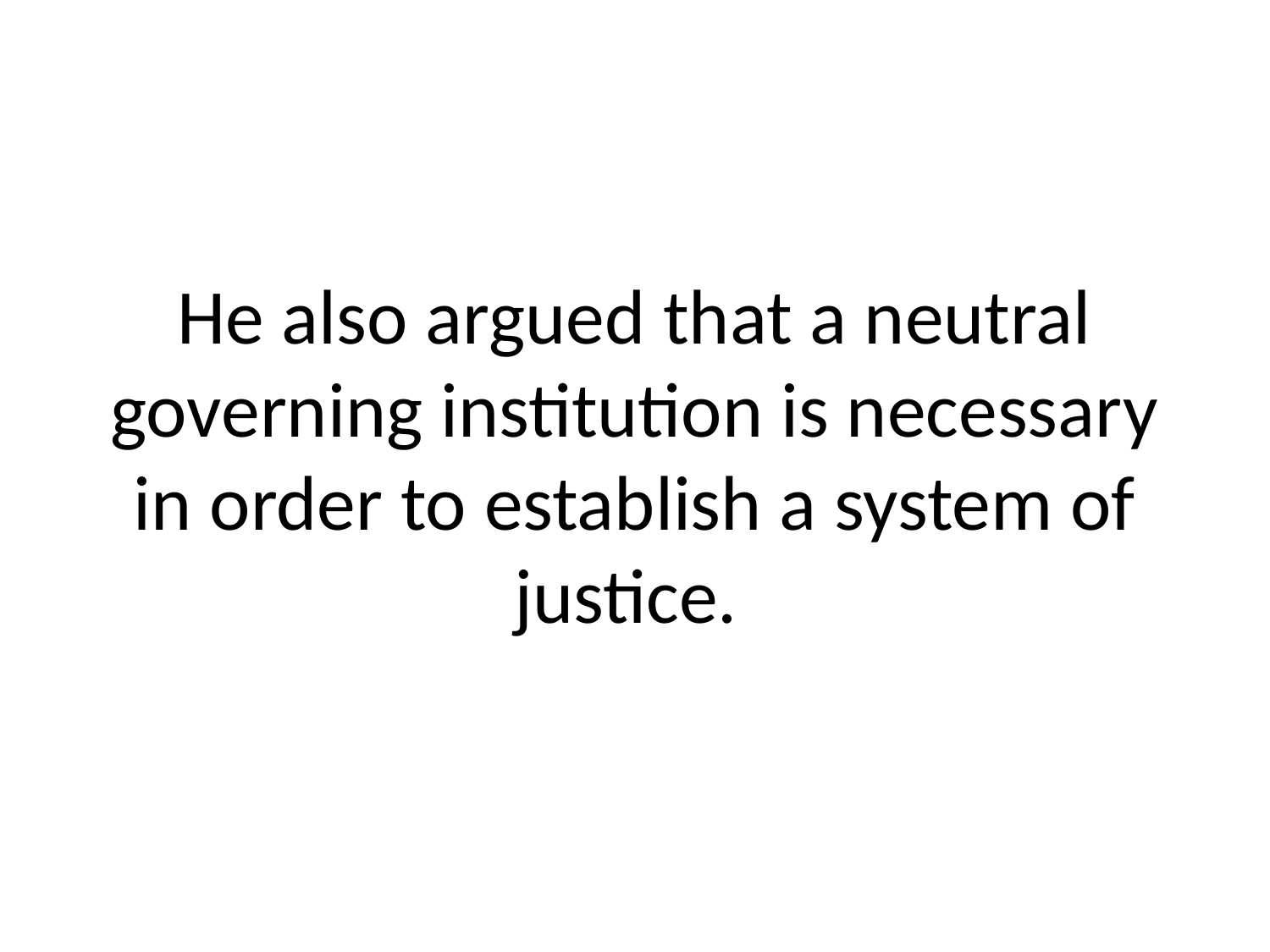

# He also argued that a neutral governing institution is necessary in order to establish a system of justice.